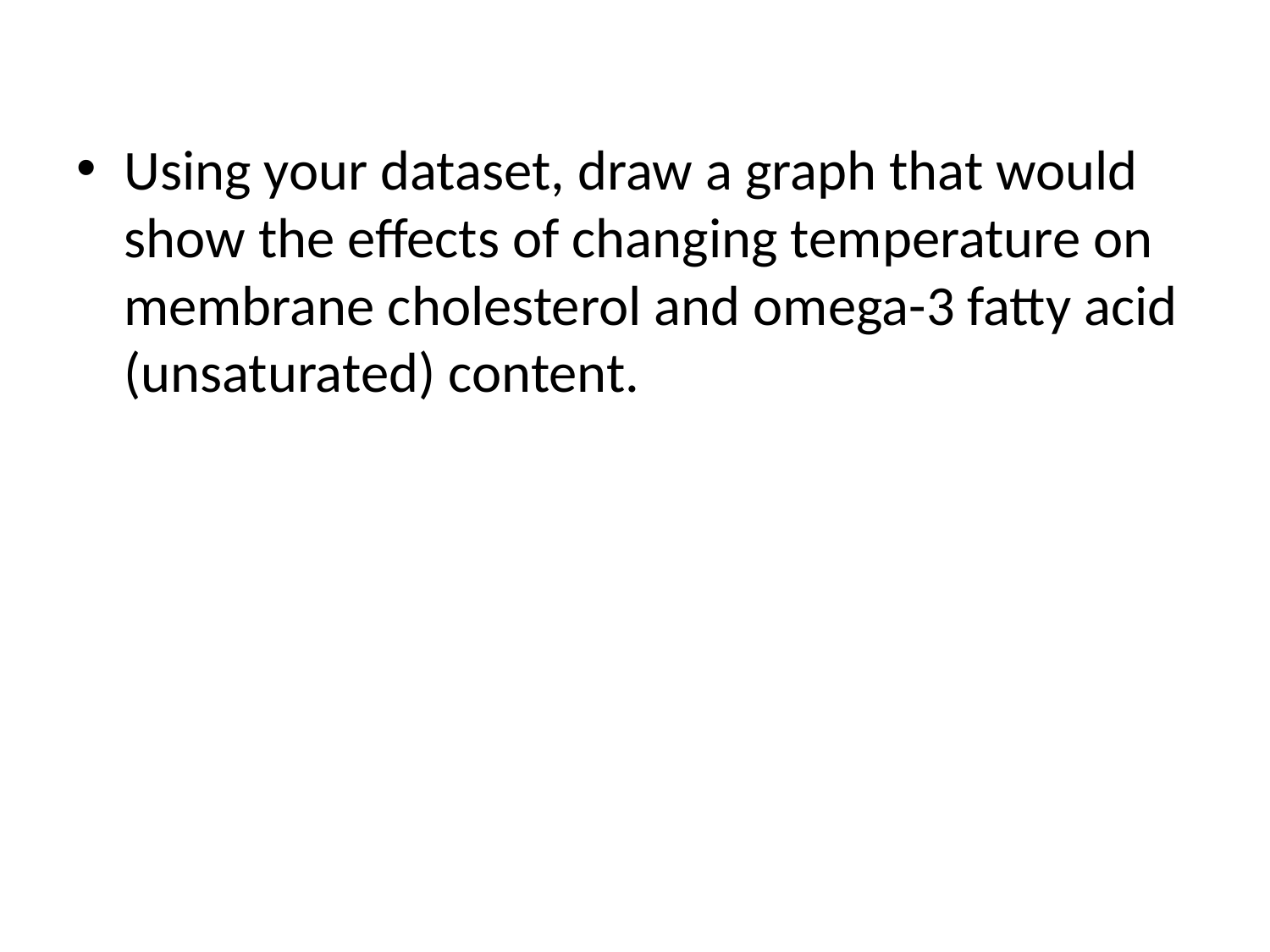

Using your dataset, draw a graph that would show the effects of changing temperature on membrane cholesterol and omega-3 fatty acid (unsaturated) content.